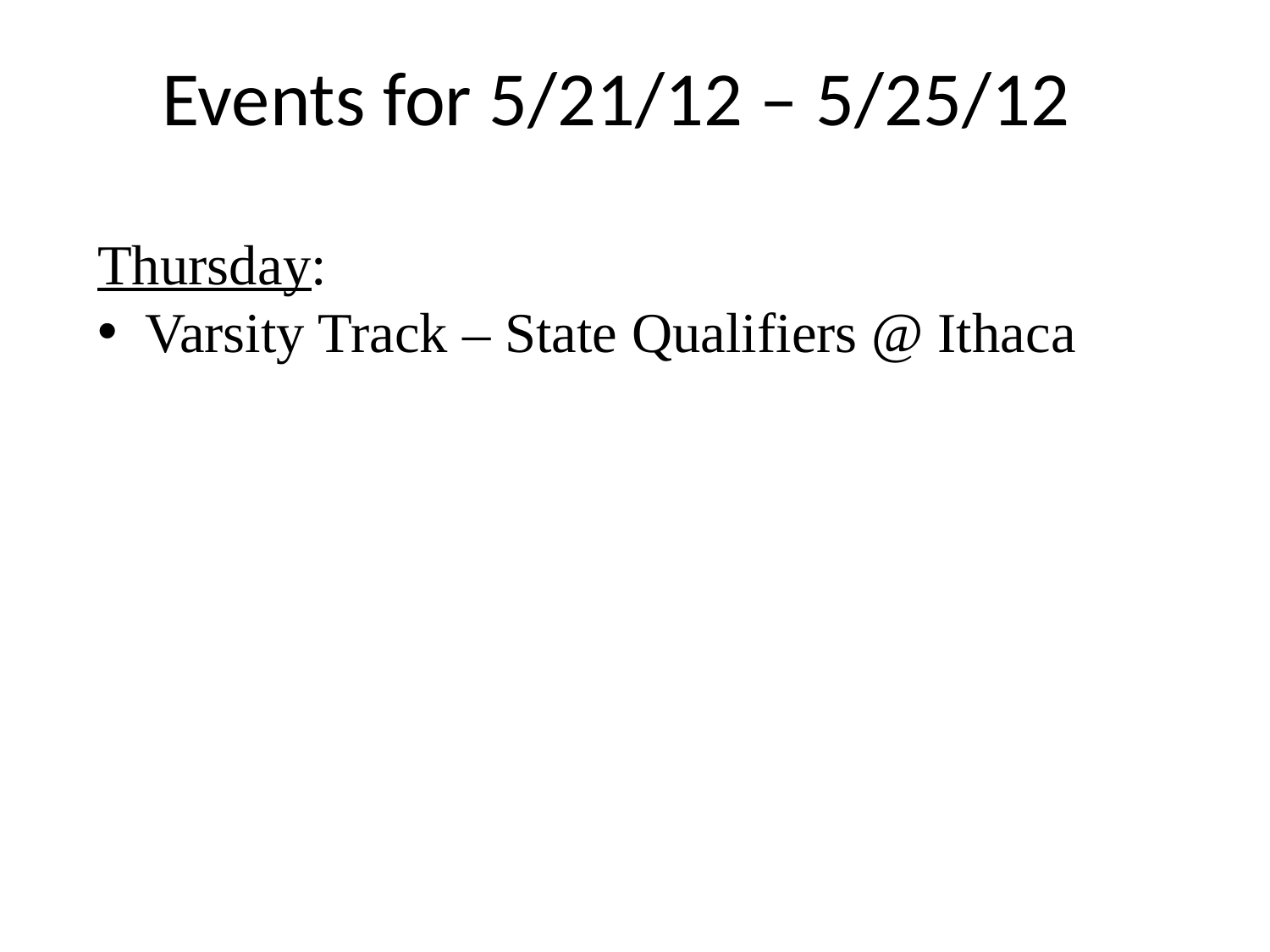

# Events for 5/21/12 – 5/25/12
Thursday:
Varsity Track – State Qualifiers @ Ithaca